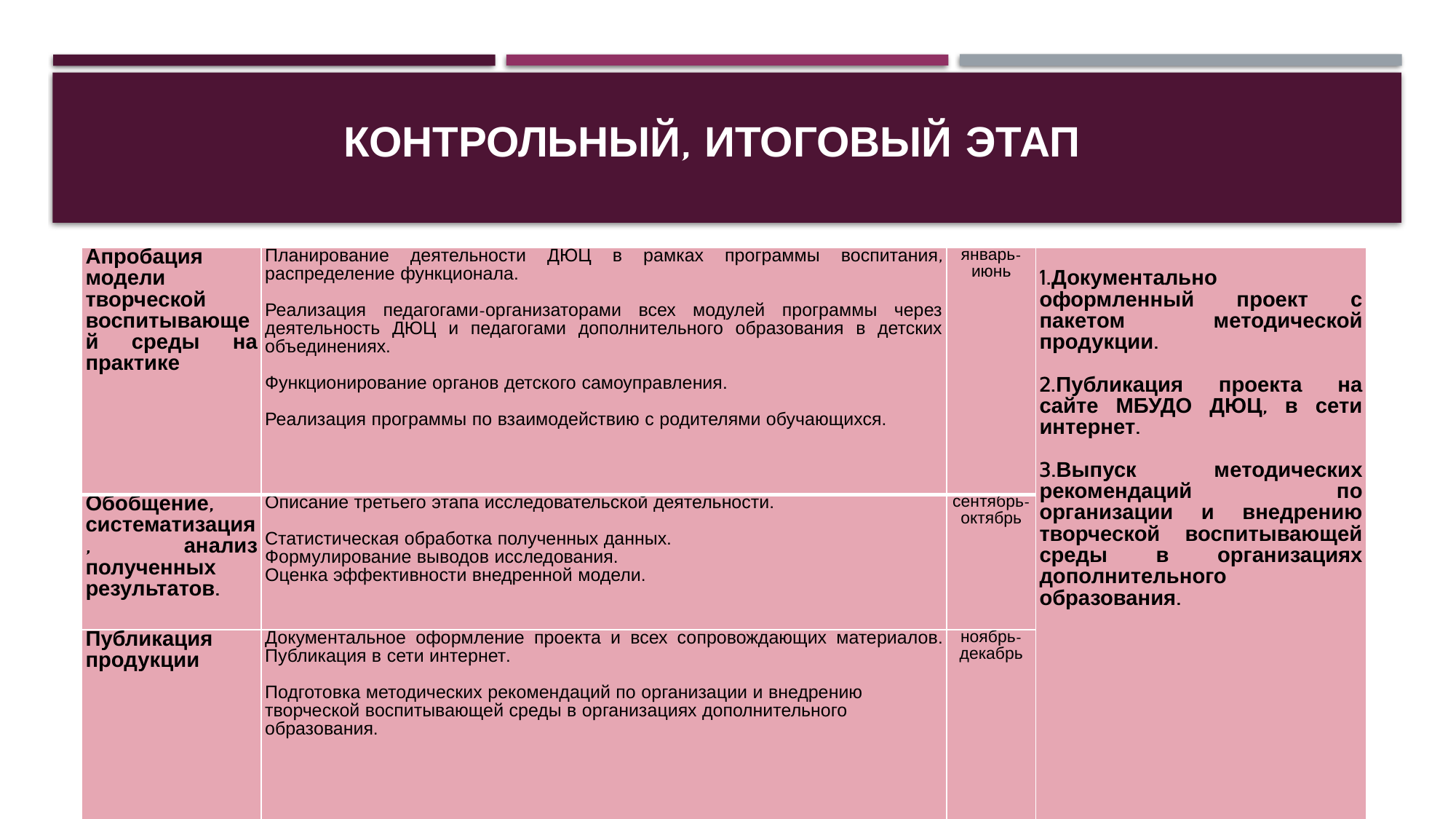

# Контрольный, итоговый этап
| Апробация модели творческой воспитывающей среды на практике | Планирование деятельности ДЮЦ в рамках программы воспитания, распределение функционала.   Реализация педагогами-организаторами всех модулей программы через деятельность ДЮЦ и педагогами дополнительного образования в детских объединениях.   Функционирование органов детского самоуправления.   Реализация программы по взаимодействию с родителями обучающихся. | январь-июнь | 1.Документально оформленный проект с пакетом методической продукции.   2.Публикация проекта на сайте МБУДО ДЮЦ, в сети интернет.   3.Выпуск методических рекомендаций по организации и внедрению творческой воспитывающей среды в организациях дополнительного образования. |
| --- | --- | --- | --- |
| Обобщение, систематизация, анализ полученных результатов. | Описание третьего этапа исследовательской деятельности.   Статистическая обработка полученных данных. Формулирование выводов исследования. Оценка эффективности внедренной модели. | сентябрь-октябрь |  |
| Публикация продукции | Документальное оформление проекта и всех сопровождающих материалов. Публикация в сети интернет.   Подготовка методических рекомендаций по организации и внедрению творческой воспитывающей среды в организациях дополнительного образования. | ноябрь-декабрь |  |